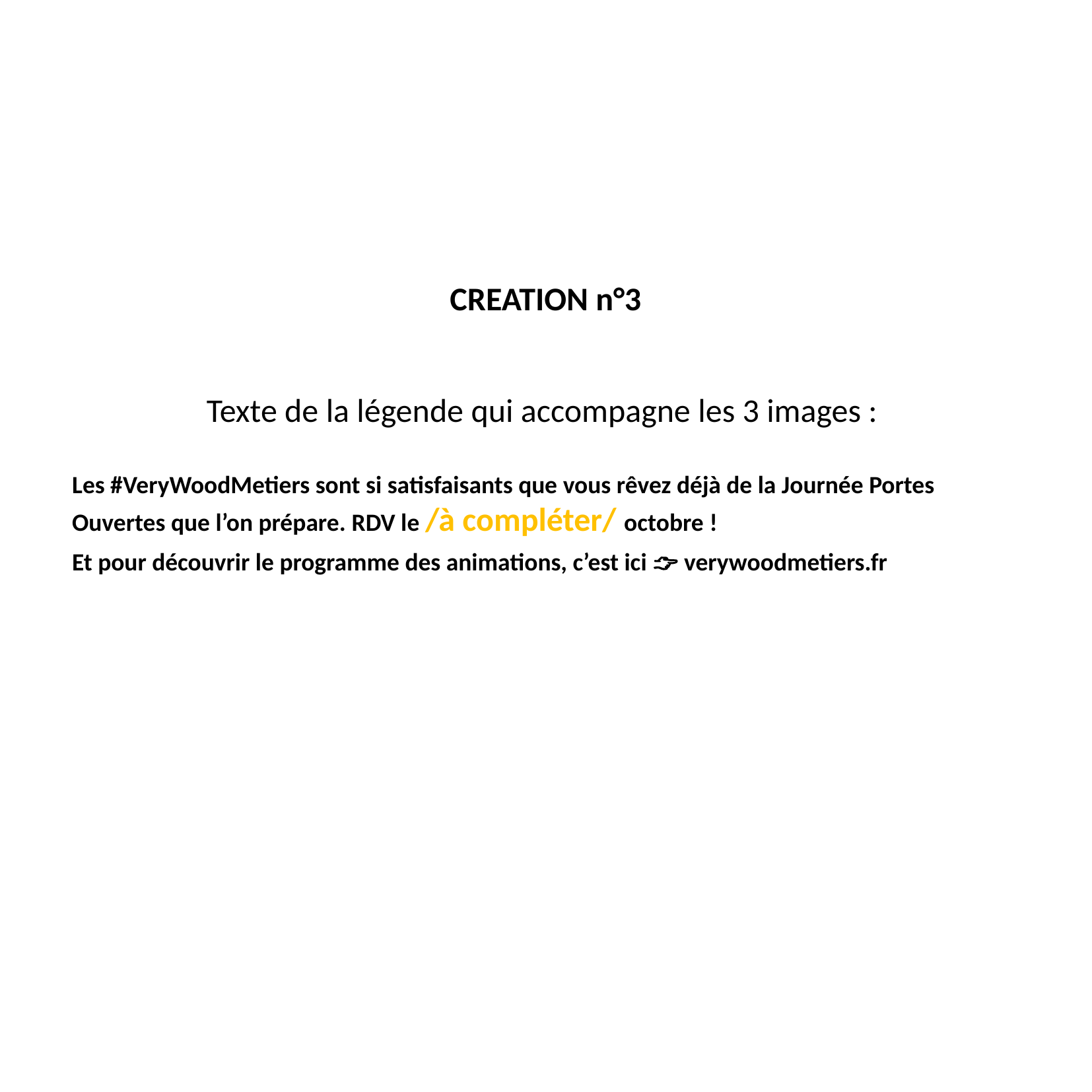

CREATION n°3

Texte de la légende qui accompagne les 3 images :

Les #VeryWoodMetiers sont si satisfaisants que vous rêvez déjà de la Journée Portes Ouvertes que l’on prépare. RDV le /à compléter/ octobre !
Et pour découvrir le programme des animations, c’est ici 👉 verywoodmetiers.fr